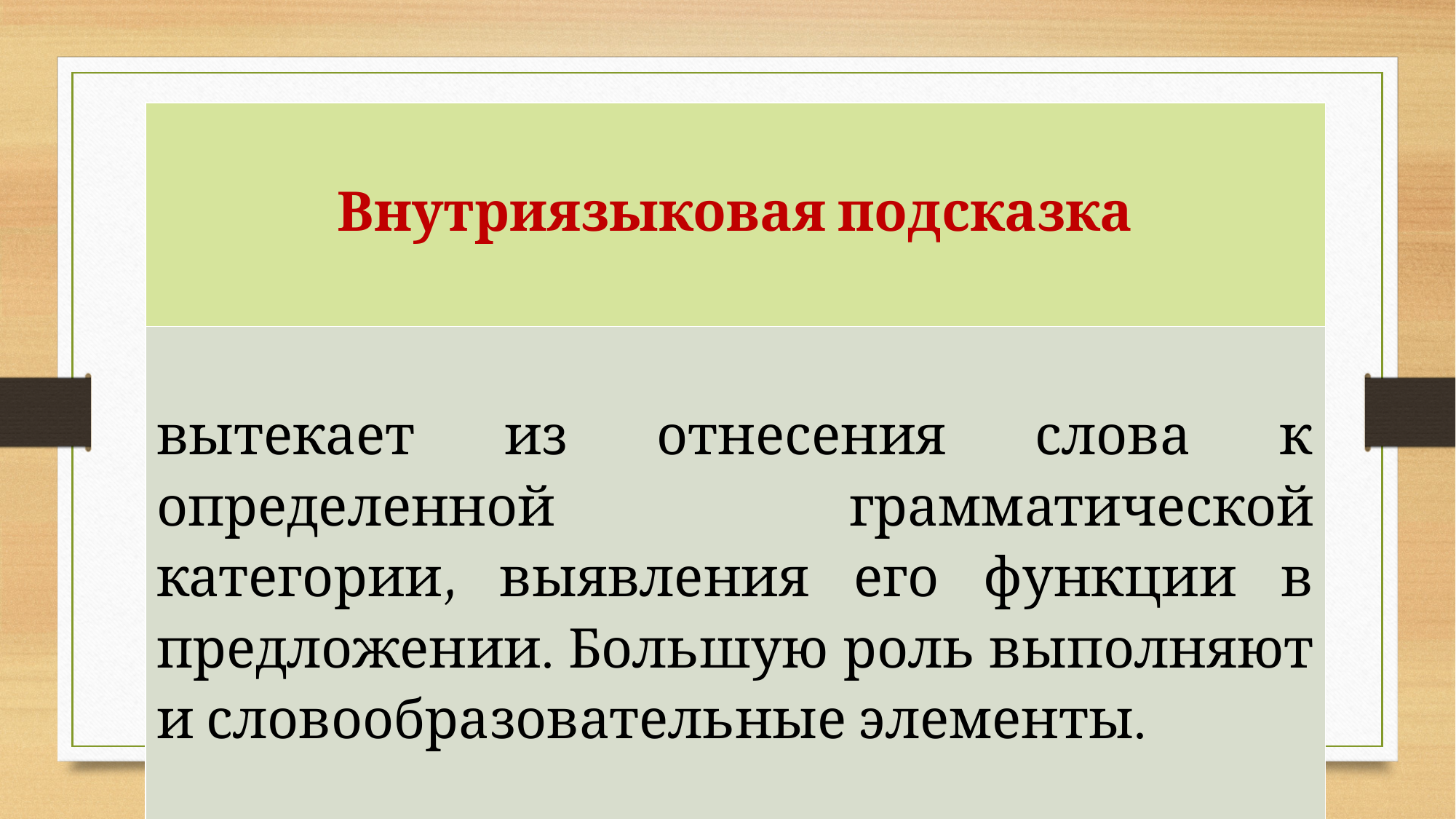

| Внутриязыковая подсказка |
| --- |
| вытекает из отнесения слова к определенной грамматической категории, выявления его функции в предложении. Большую роль выполняют и словообразовательные элементы. |